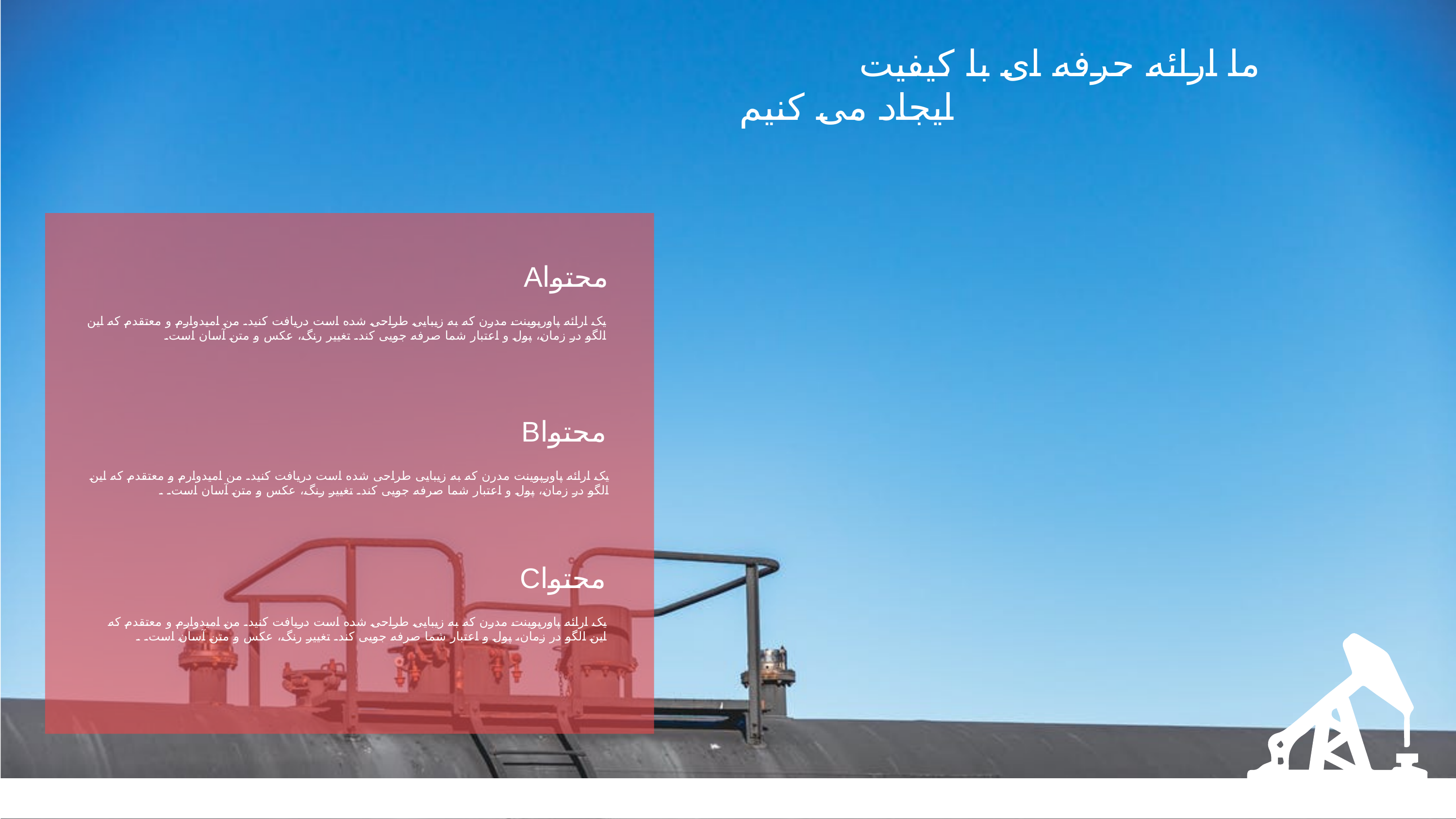

ما ارائه حرفه ای با کیفیت
ایجاد می کنیم

محتواA
یک ارائه پاورپوینت مدرن که به زیبایی طراحی شده است دریافت کنید. من امیدوارم و معتقدم که این الگو در زمان، پول و اعتبار شما صرفه جویی کند. تغییر رنگ، عکس و متن آسان است.
محتواB
یک ارائه پاورپوینت مدرن که به زیبایی طراحی شده است دریافت کنید. من امیدوارم و معتقدم که این الگو در زمان، پول و اعتبار شما صرفه جویی کند. تغییر رنگ، عکس و متن آسان است. .
محتواC
یک ارائه پاورپوینت مدرن که به زیبایی طراحی شده است دریافت کنید. من امیدوارم و معتقدم که این الگو در زمان، پول و اعتبار شما صرفه جویی کند. تغییر رنگ، عکس و متن آسان است. .